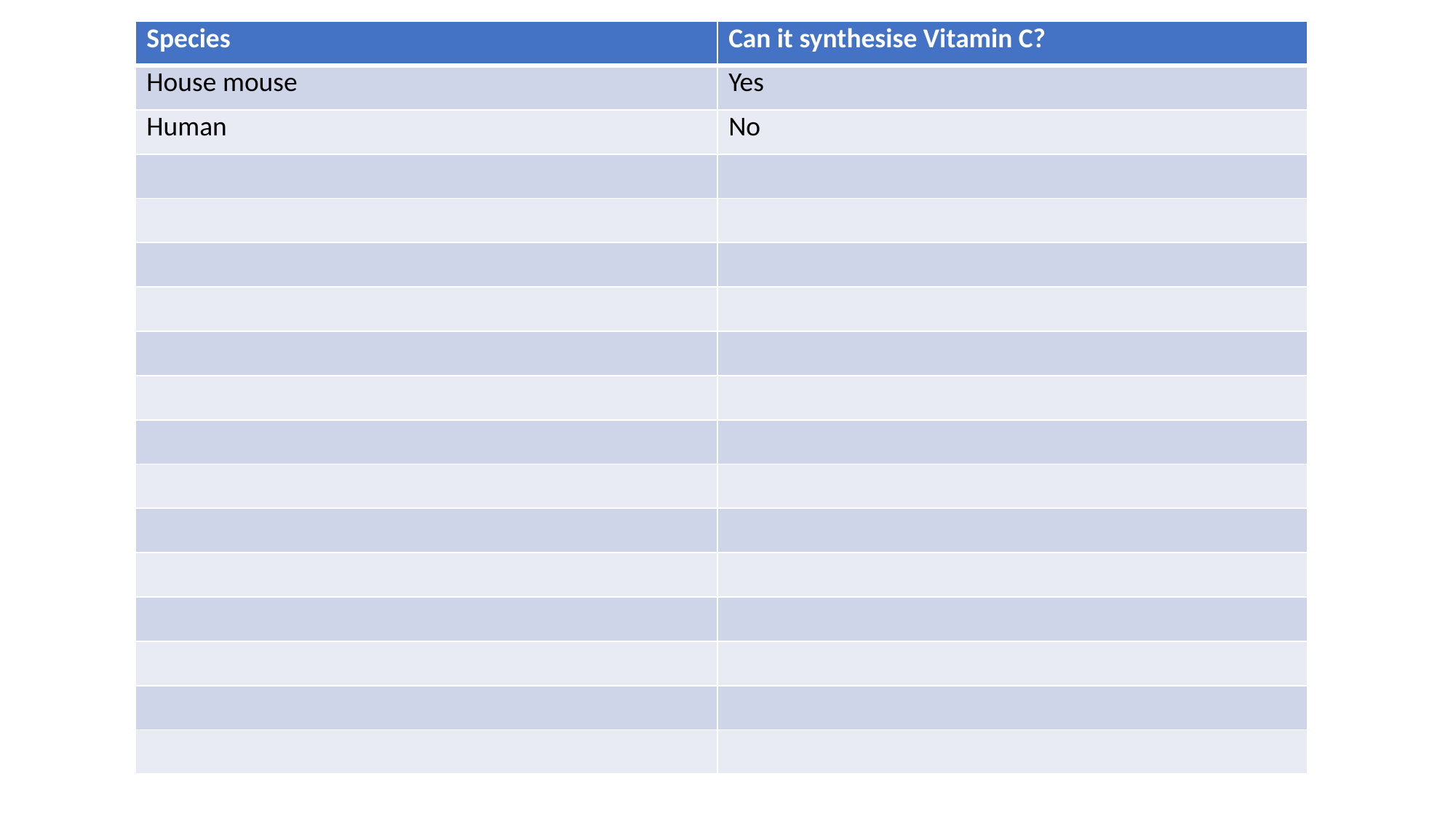

| Species | Can it synthesise Vitamin C? |
| --- | --- |
| House mouse | Yes |
| Human | No |
|  |  |
|  |  |
|  |  |
|  |  |
|  |  |
|  |  |
|  |  |
|  |  |
|  |  |
|  |  |
|  |  |
|  |  |
|  |  |
|  |  |